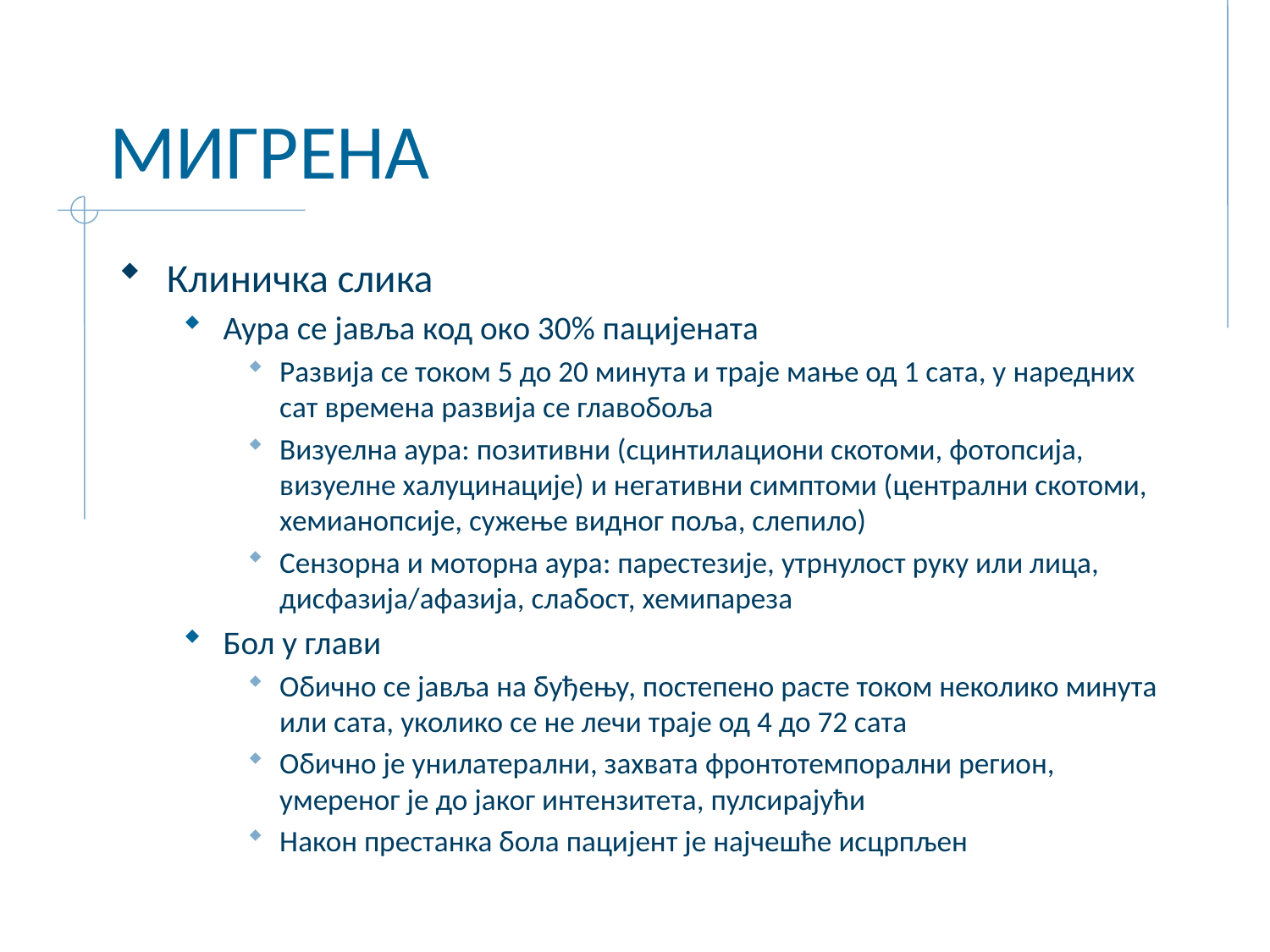

# МИГРЕНА
Клиничка слика
Аура се јавља код око 30% пацијената
Развија се током 5 до 20 минута и траје мање од 1 сата, у наредних сат времена развија се главобоља
Визуелна аура: позитивни (сцинтилациони скотоми, фотопсија, визуелне халуцинације) и негативни симптоми (централни скотоми, хемианопсије, сужење видног поља, слепило)
Сензорна и моторна аура: парестезије, утрнулост руку или лица, дисфазија/афазија, слабост, хемипареза
Бол у глави
Обично се јавља на буђењу, постепено расте током неколико минута или сата, уколико се не лечи траје од 4 до 72 сата
Обично је унилатерални, захвата фронтотемпорални регион, умереног је до јаког интензитета, пулсирајући
Након престанка бола пацијент је најчешће исцрпљен